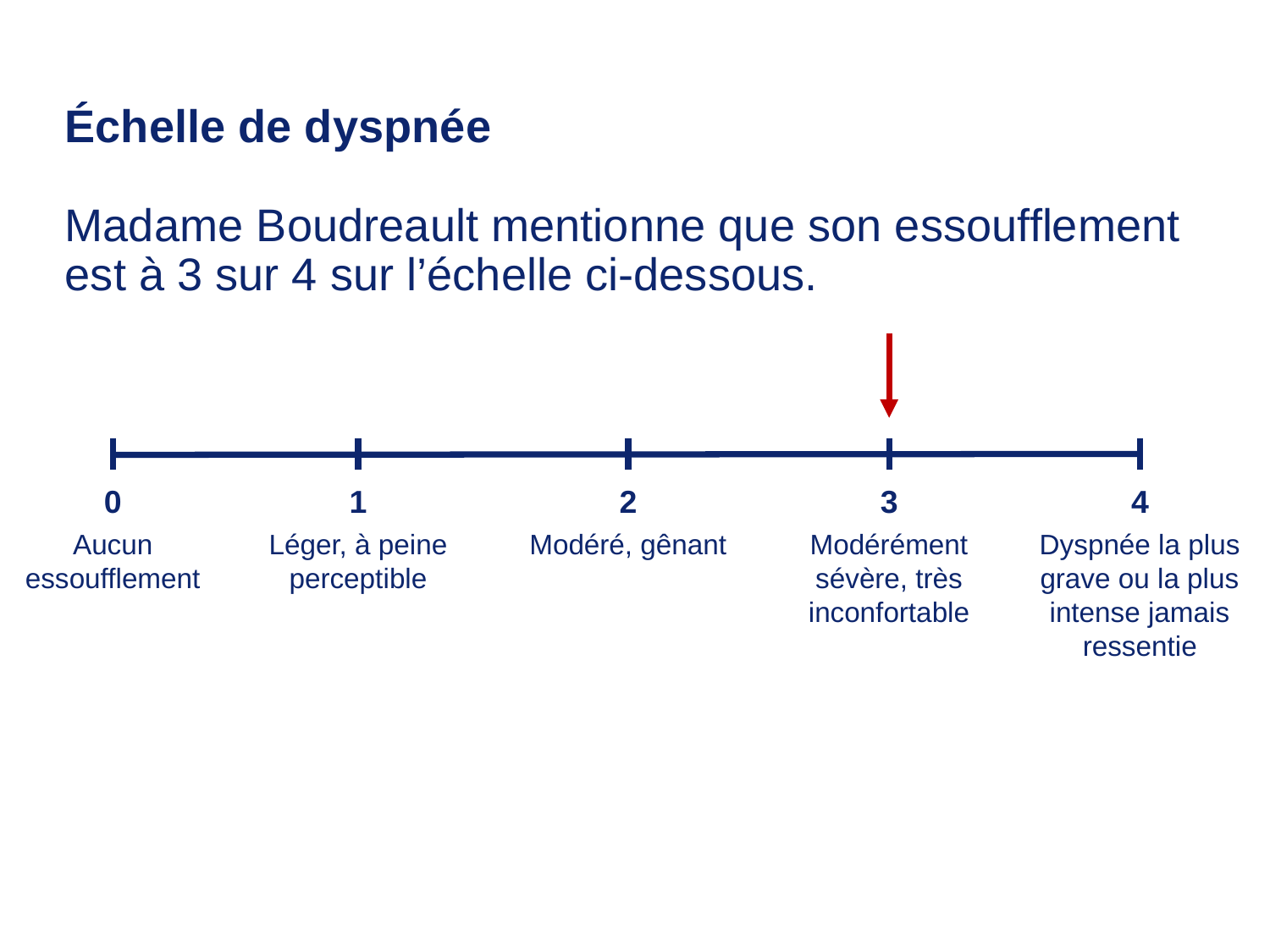

Échelle de dyspnée

Madame Boudreault mentionne que son essoufflement est à 3 sur 4 sur l’échelle ci-dessous.

0
1
2
3
4
Aucun essoufflement
Léger, à peine perceptible
Modéré, gênant
Modérément sévère, très inconfortable
Dyspnée la plus grave ou la plus intense jamais ressentie